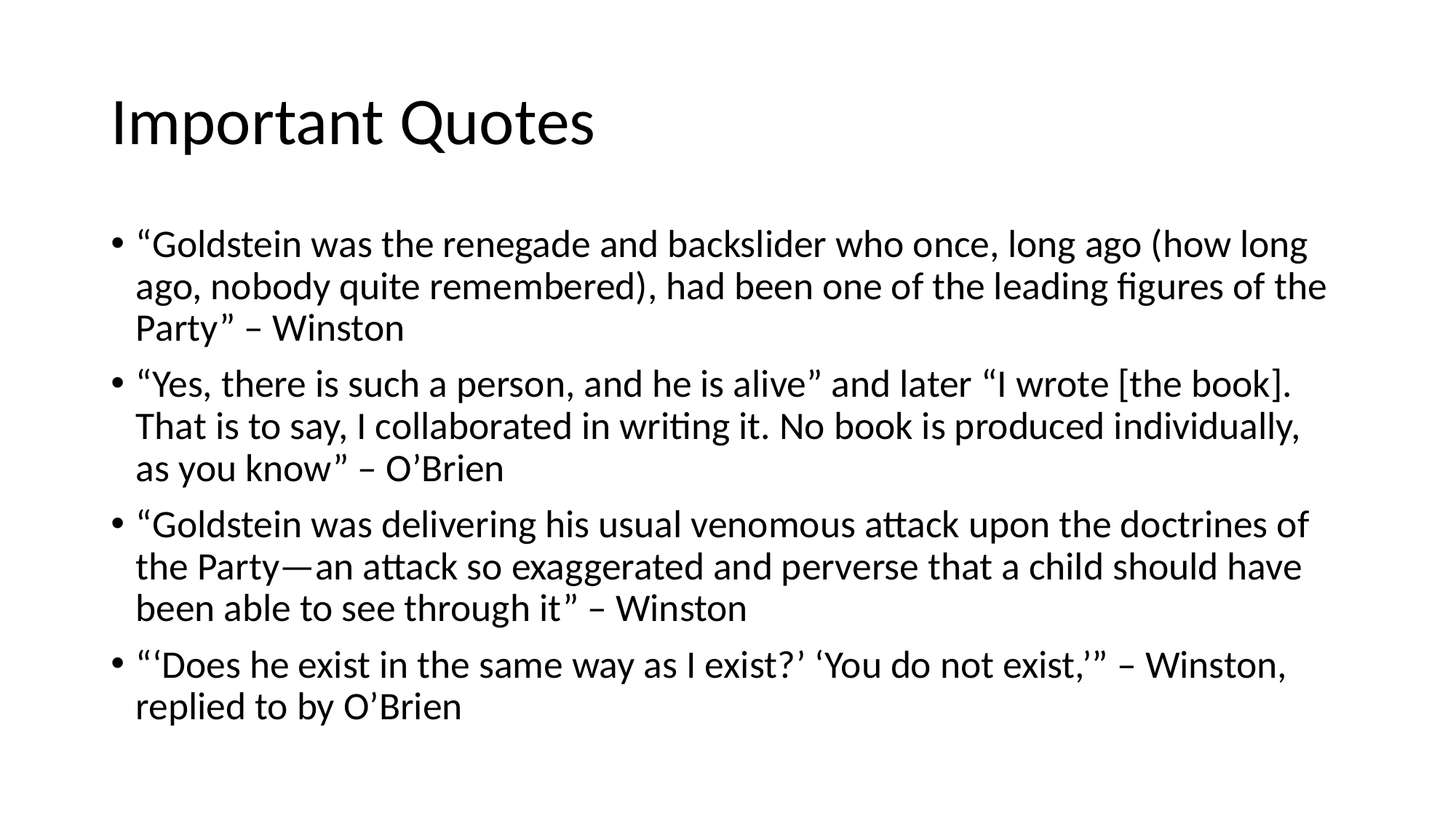

# Important Quotes
“Goldstein was the renegade and backslider who once, long ago (how long ago, nobody quite remembered), had been one of the leading figures of the Party” – Winston
“Yes, there is such a person, and he is alive” and later “I wrote [the book]. That is to say, I collaborated in writing it. No book is produced individually, as you know” – O’Brien
“Goldstein was delivering his usual venomous attack upon the doctrines of the Party—an attack so exaggerated and perverse that a child should have been able to see through it” – Winston
“‘Does he exist in the same way as I exist?’ ‘You do not exist,’” – Winston, replied to by O’Brien